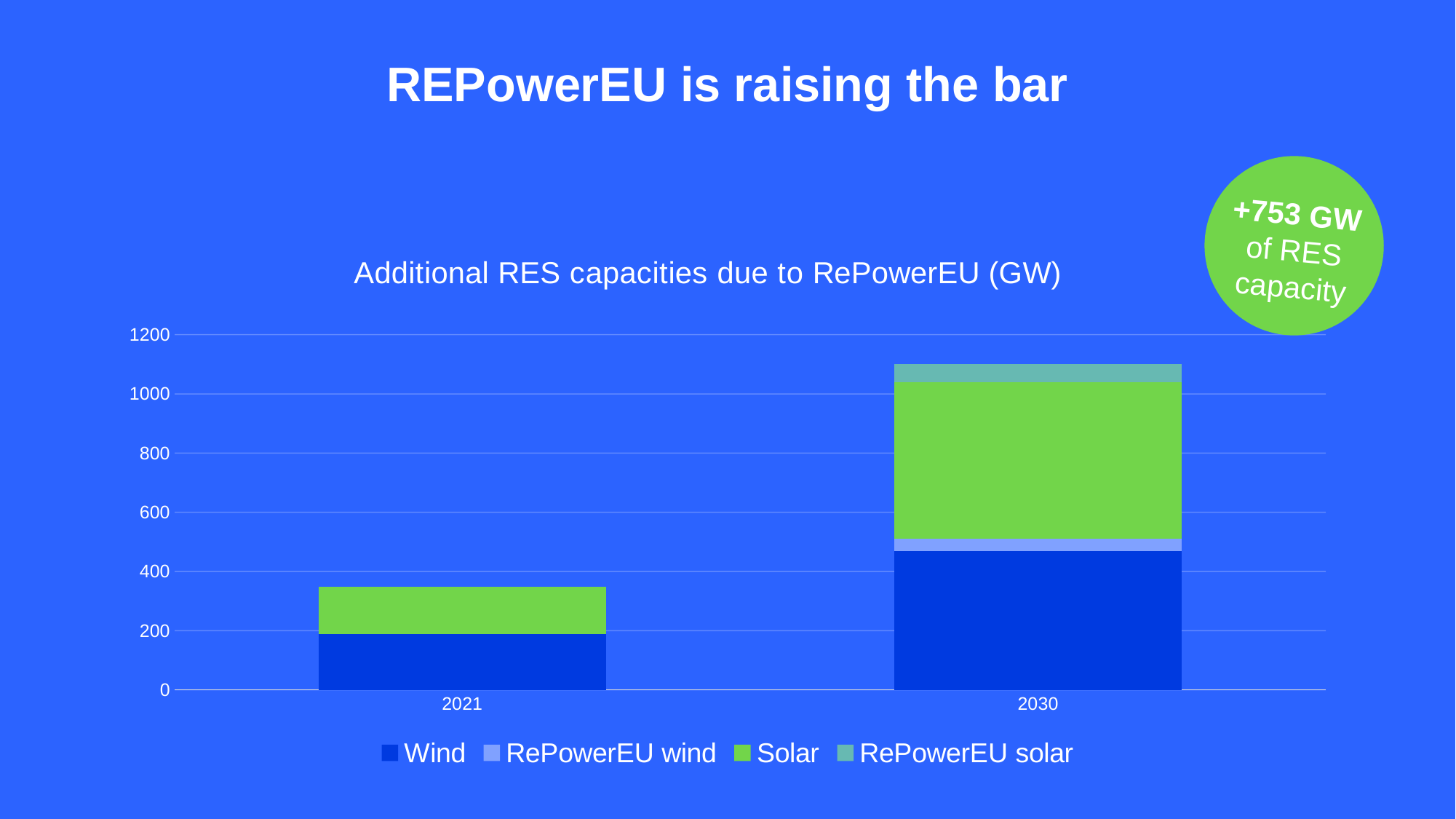

REPowerEU is raising the bar

+753 GW
of RES
capacity

### Chart: Additional RES capacities due to RePowerEU (GW)

| Category | Wind | RePowerEU wind | Solar | RePowerEU solar |
|---|---|---|---|---|
| 2021 | 188.7 | 0.0 | 160.4 | 0.0 |
| 2030 | 469.0 | 41.0 | 530.0 | 62.0 |